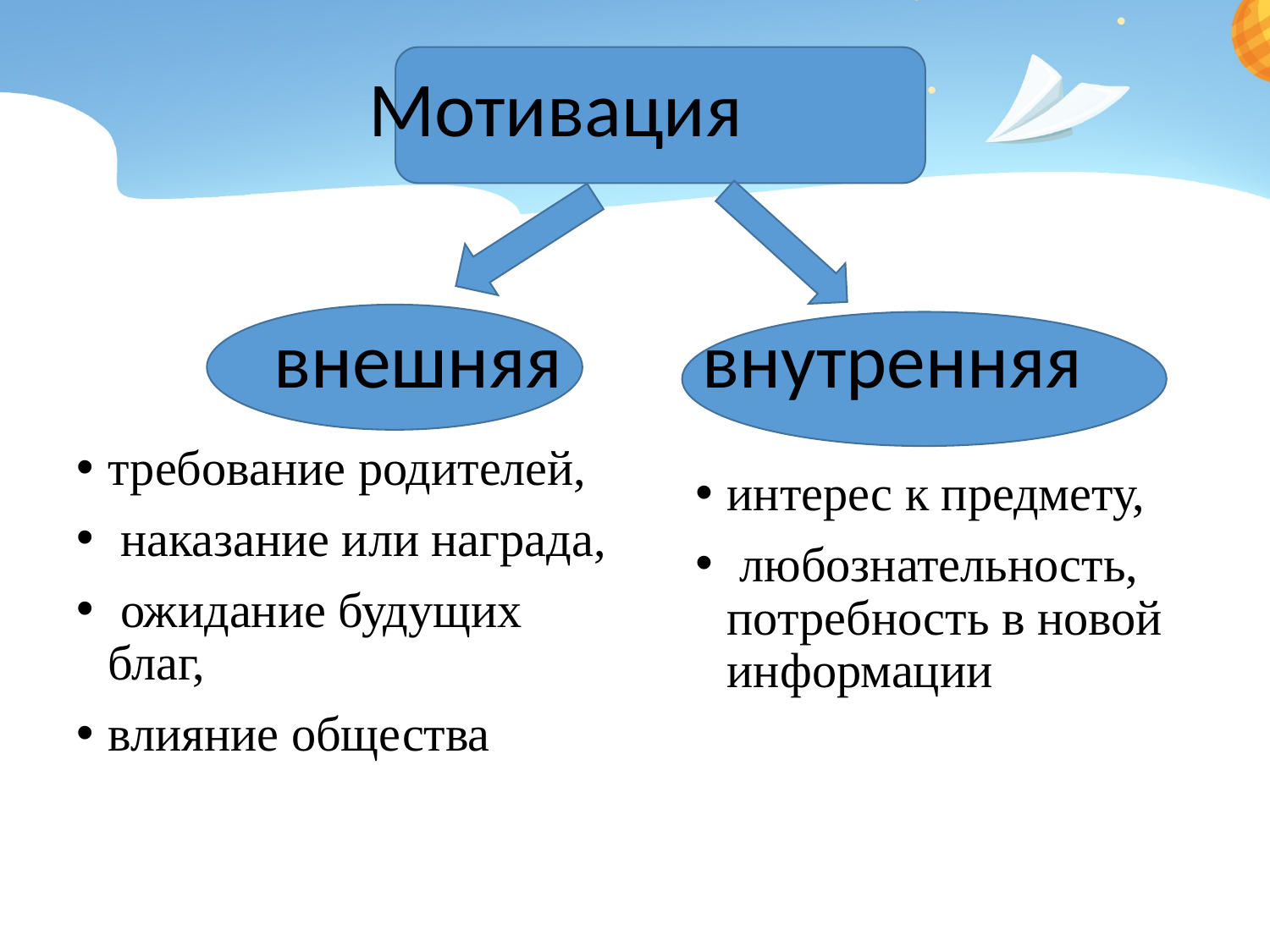

# Мотивация внешняя        внутренняя

требование родителей,
 наказание или награда,
 ожидание будущих благ,
влияние общества

интерес к предмету,
 любознательность, потребность в новой информации